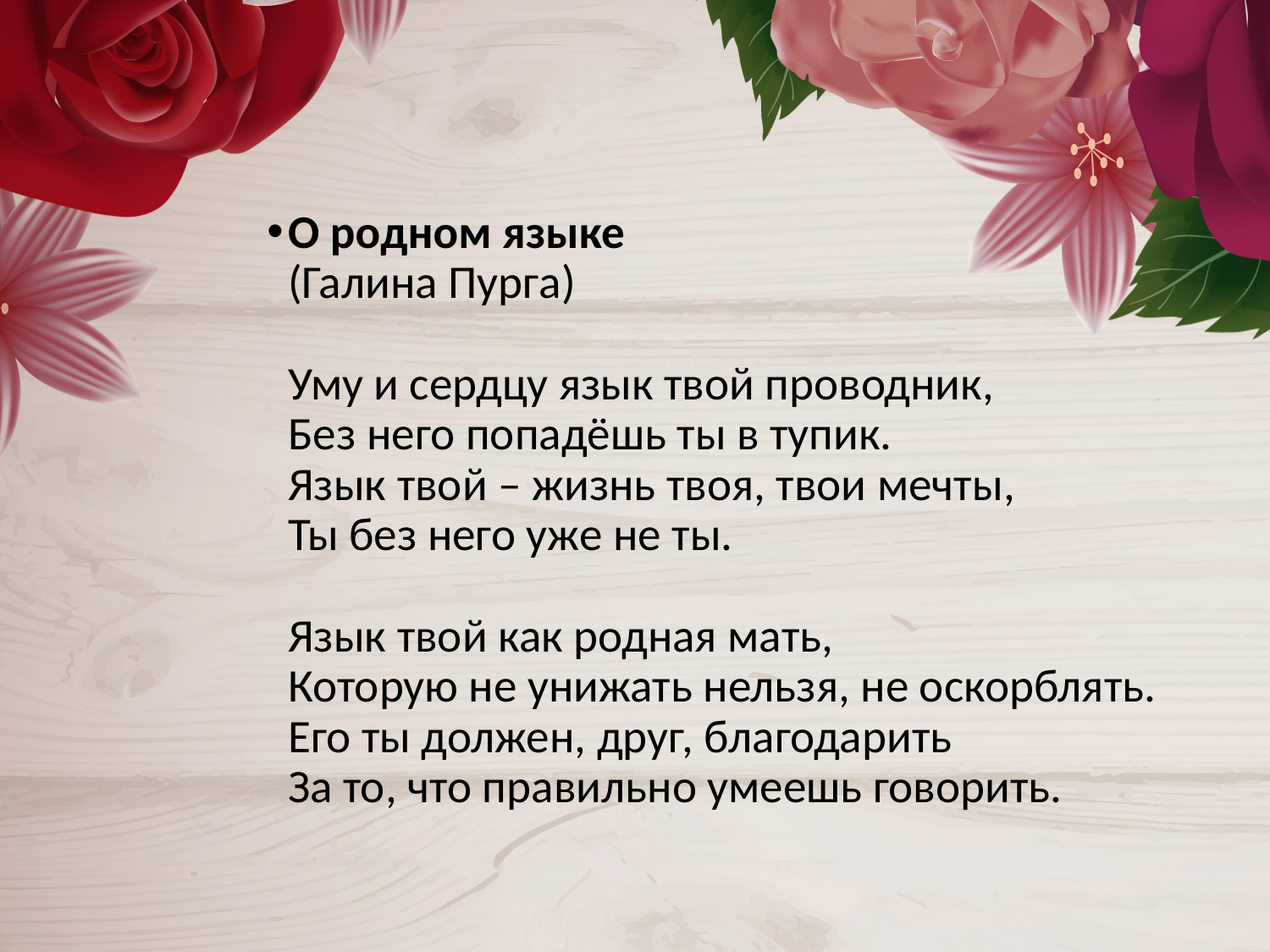

#

О родном языке
(Галина Пурга)
Уму и сердцу язык твой проводник,
Без него попадёшь ты в тупик.
Язык твой – жизнь твоя, твои мечты,
Ты без него уже не ты.
Язык твой как родная мать,
Которую не унижать нельзя, не оскорблять.
Его ты должен, друг, благодарить
За то, что правильно умеешь говорить.